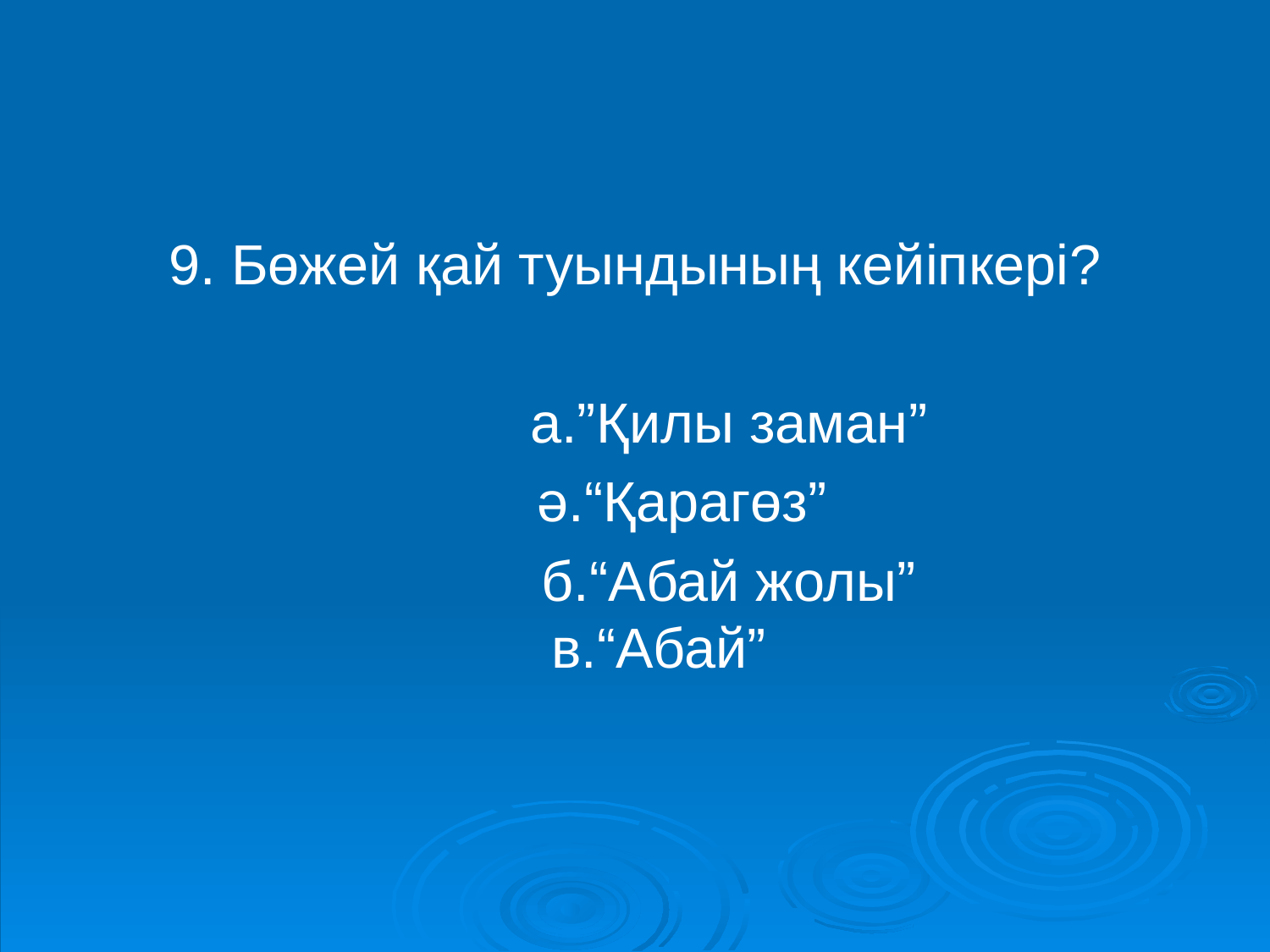

9. Бөжей қай туындының кейіпкері?

            а.”Қилы заман”
      ә.“Қарагөз”
            б.“Абай жолы”
в.“Абай”